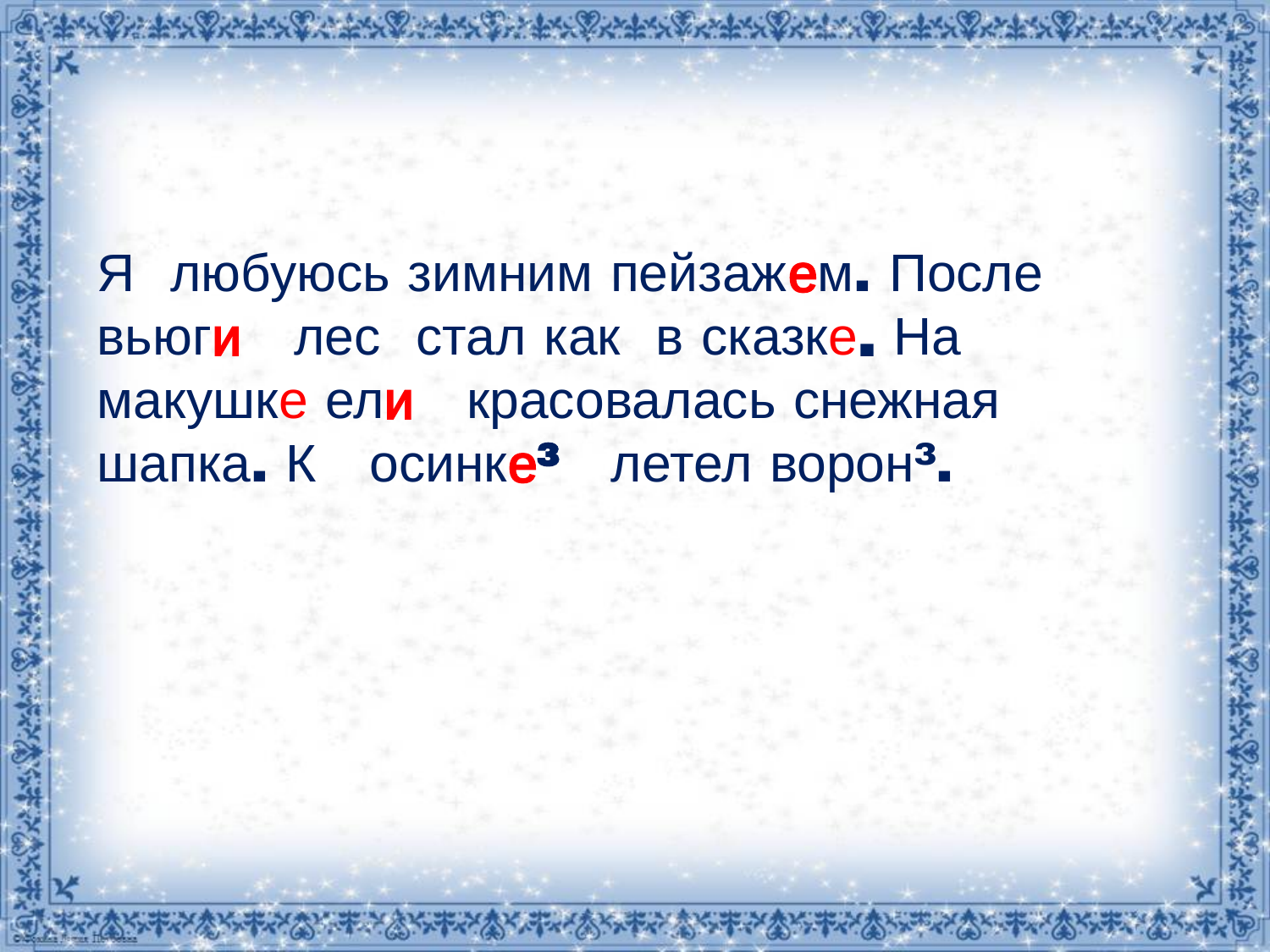

Я  любуюсь зимним пейзажем. После вьюги   лес  стал как  в сказке. На  макушке ели   красовалась снежная
шапка. К   осинке³   летел ворон³.